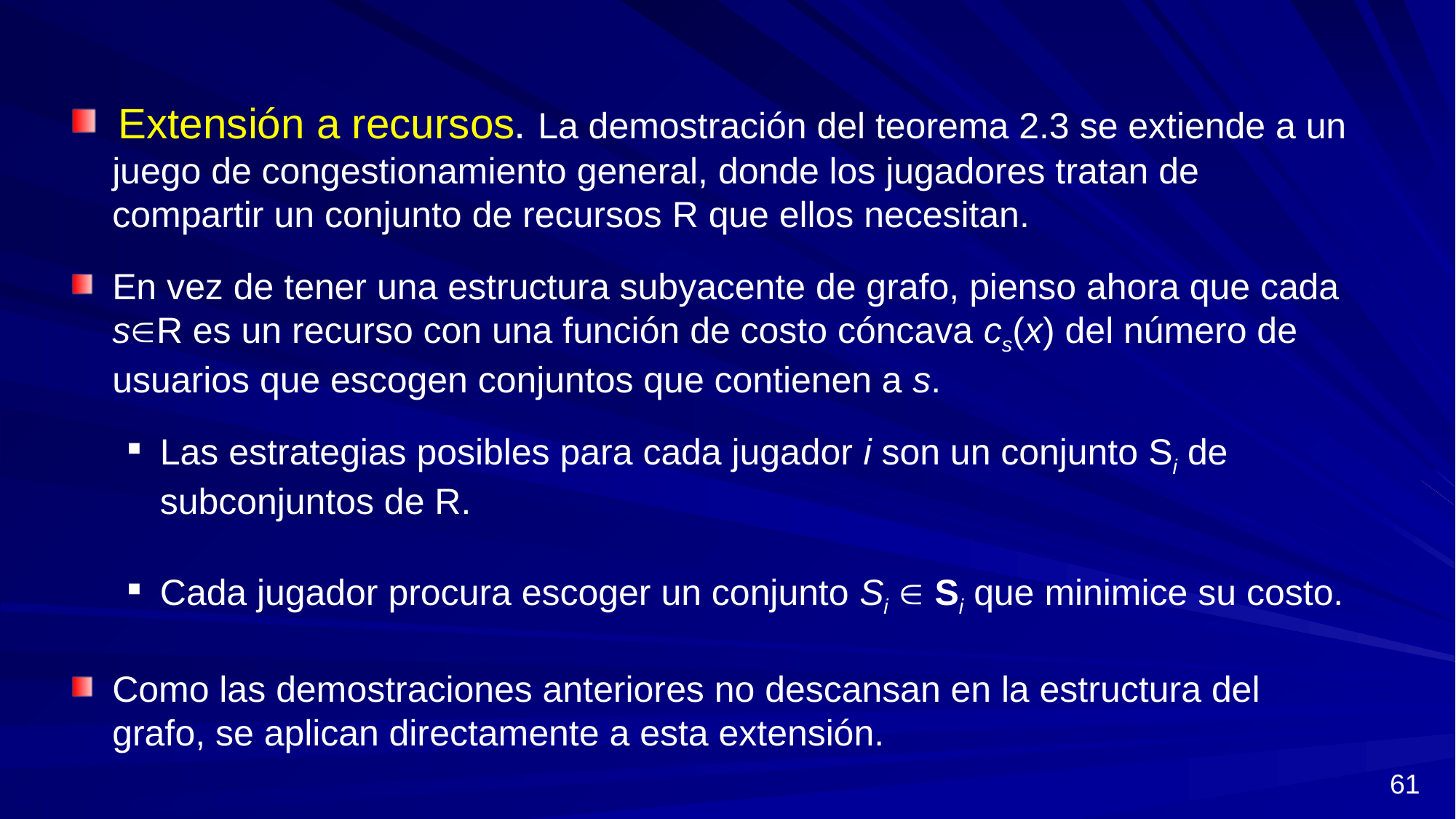

. La demostración del teorema 2.3 se extiende a un juego de congestionamiento general, donde los jugadores tratan de compartir un conjunto de recursos R que ellos necesitan.

En vez de tener una estructura subyacente de grafo, pienso ahora que cada s∈R es un recurso con una función de costo cóncava cs(x) del número de usuarios que escogen conjuntos que contienen a s.

Las estrategias posibles para cada jugador i son un conjunto Si de subconjuntos de R.

Cada jugador procura escoger un conjunto Si ∈ Si que minimice su costo.

Como las demostraciones anteriores no descansan en la estructura del grafo, se aplican directamente a esta extensión.
Extensión a recursos
61